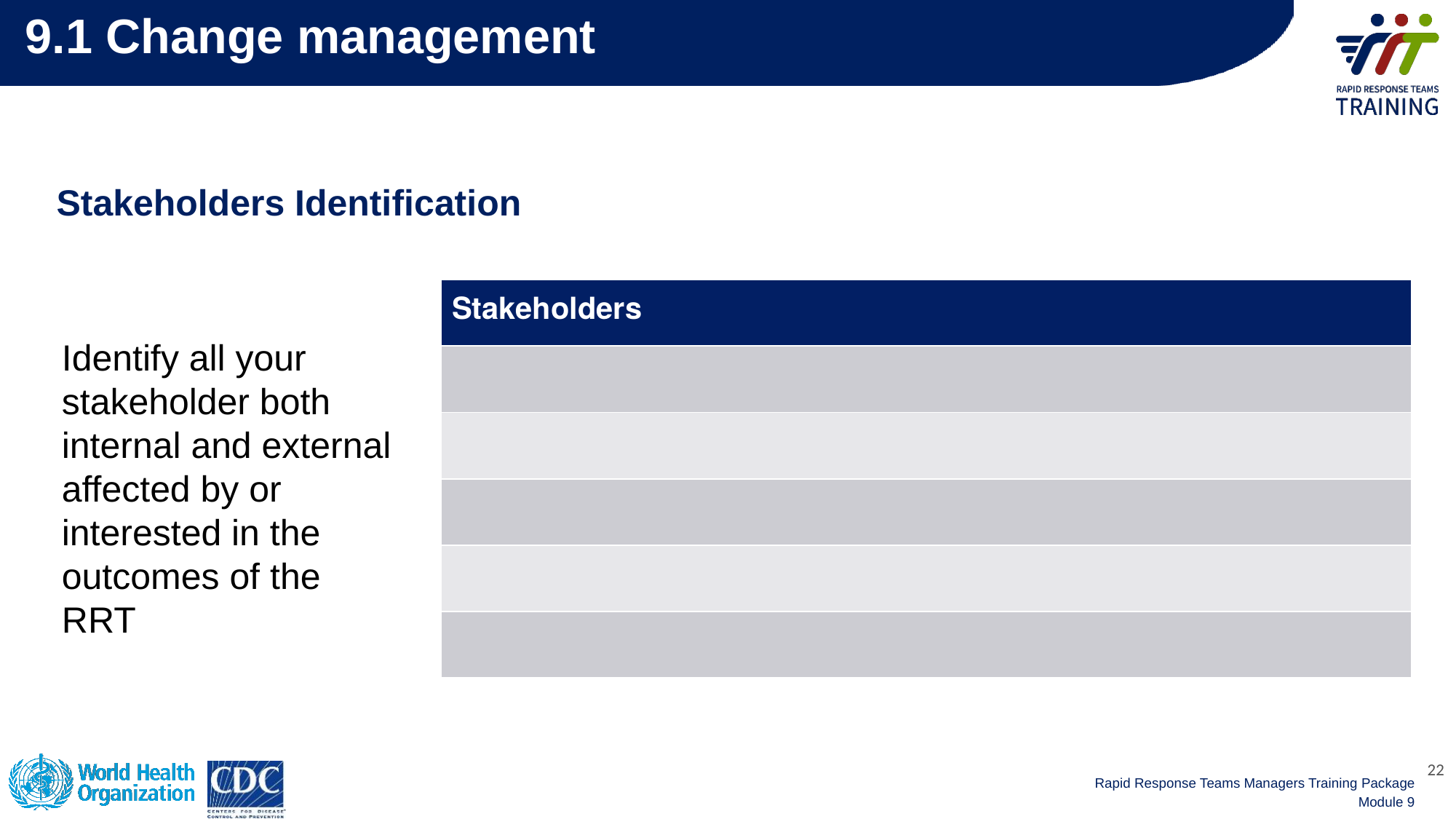

9.1 Change management
# Stakeholders Identification
| Stakeholders |
| --- |
|  |
|  |
|  |
|  |
|  |
Identify all your stakeholder both internal and external  affected by or interested in the outcomes of the RRT
22